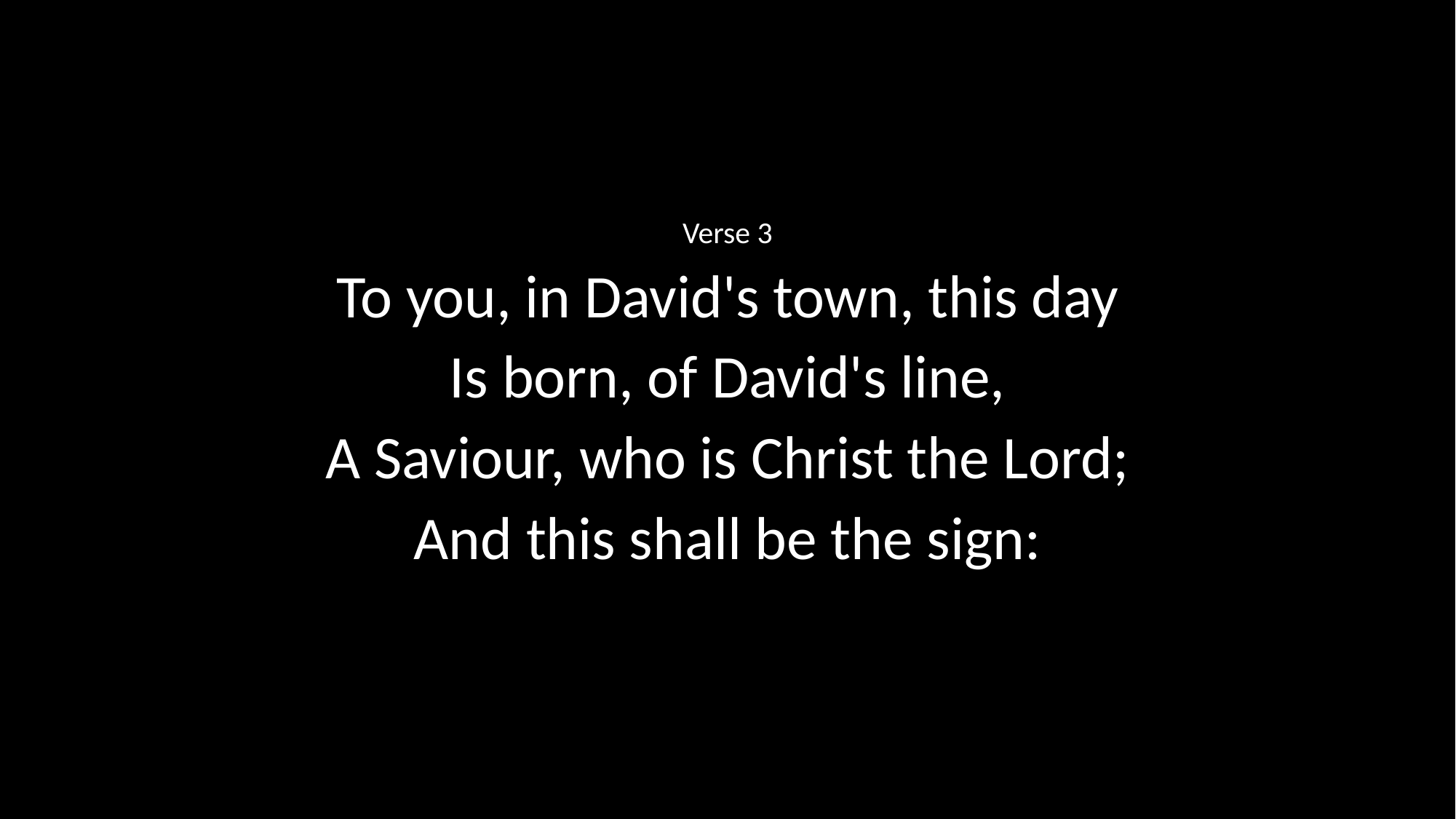

Verse 3
To you, in David's town, this day
Is born, of David's line,
A Saviour, who is Christ the Lord;
And this shall be the sign: